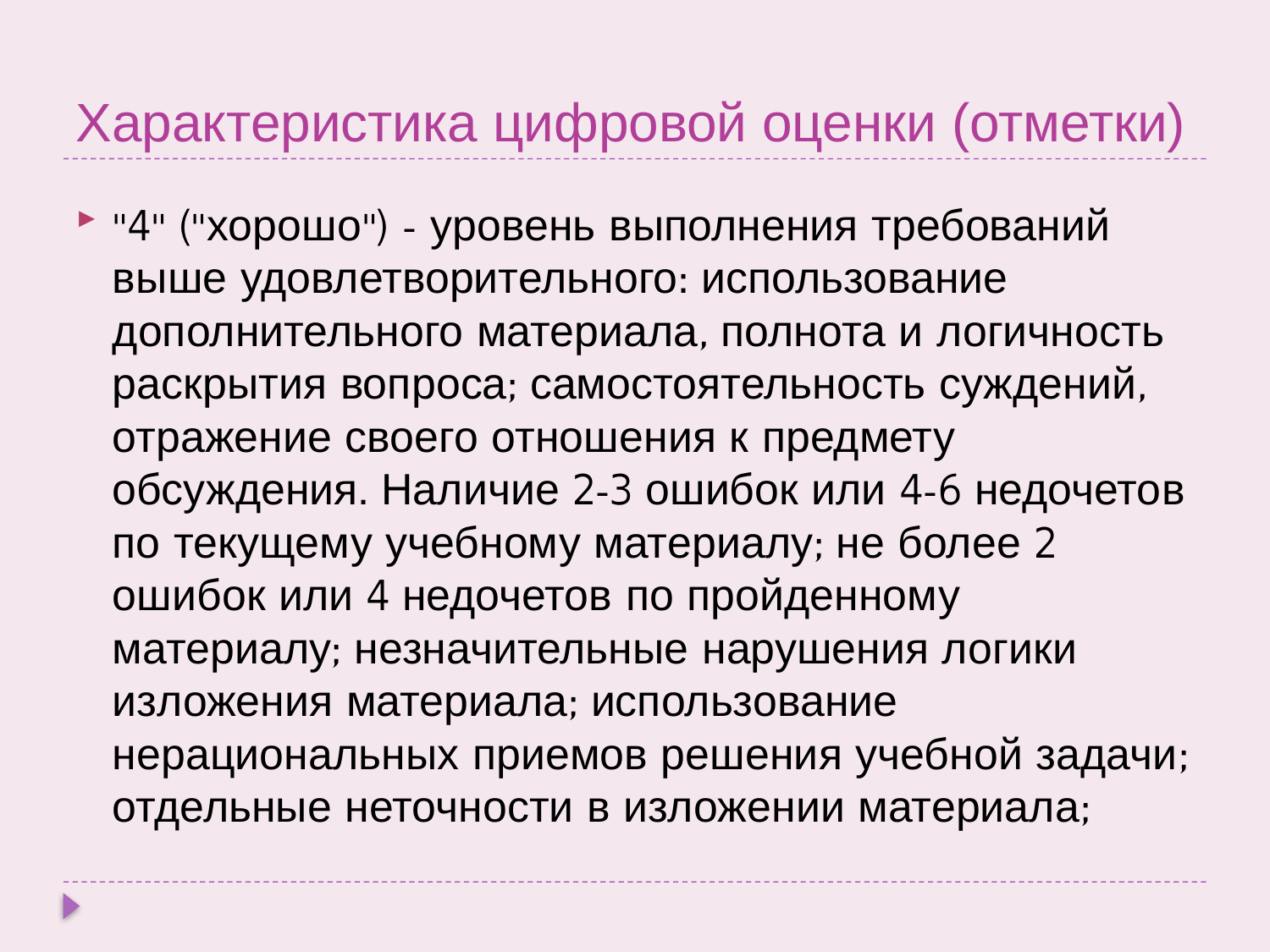

# Характеристика цифровой оценки (отметки)
"4" ("хорошо") - уровень выполнения требований выше удовлетворительного: использование дополнительного материала, полнота и логичность раскрытия вопроса; самостоятельность суждений, отражение своего отношения к предмету обсуждения. Наличие 2-3 ошибок или 4-6 недочетов по текущему учебному материалу; не более 2 ошибок или 4 недочетов по пройденному материалу; незначительные нарушения логики изложения материала; использование нерациональных приемов решения учебной задачи; отдельные неточности в изложении материала;